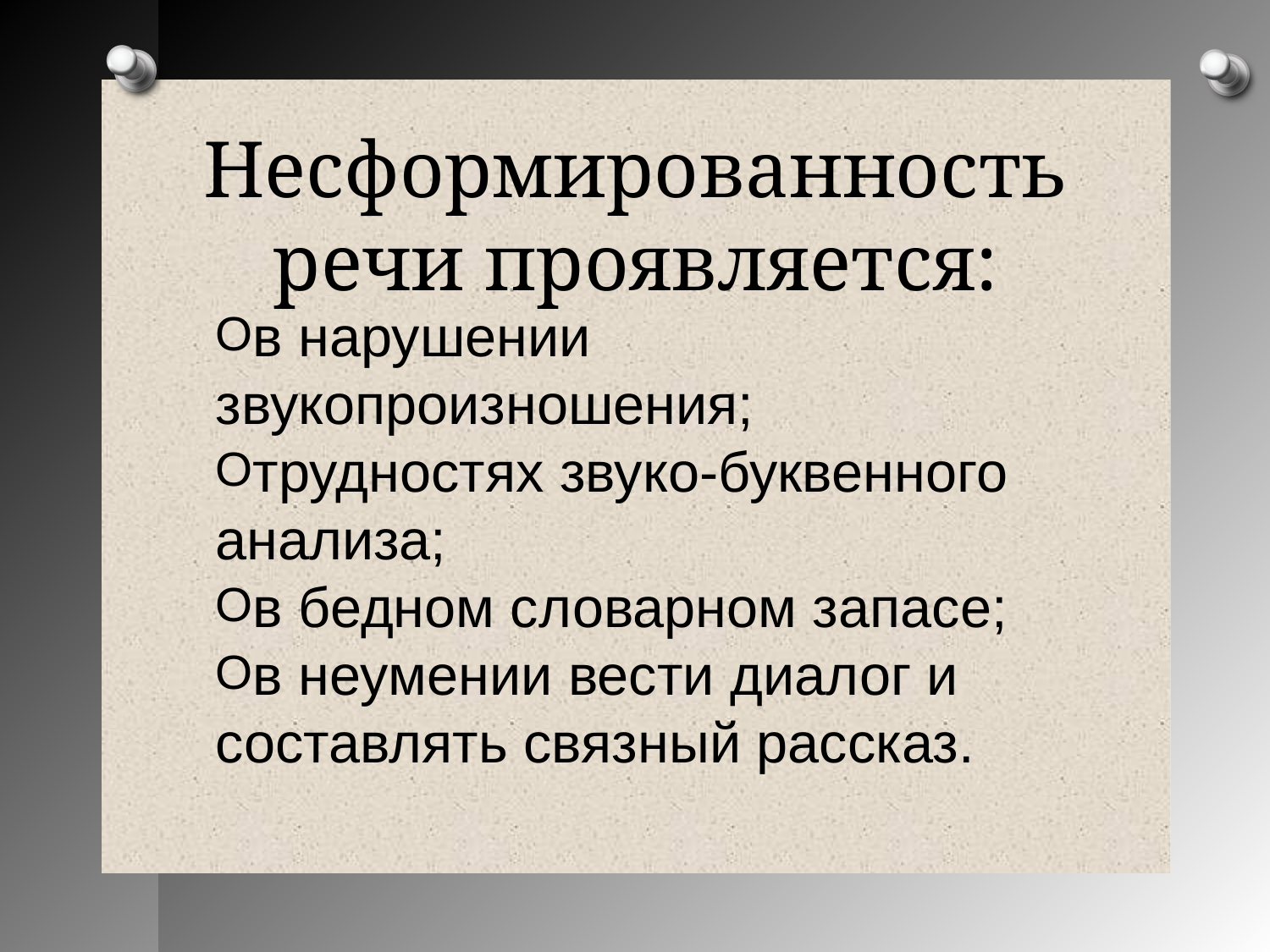

Несформированность речи проявляется:
в нарушении звукопроизношения;
трудностях звуко-буквенного анализа;
в бедном словарном запасе;
в неумении вести диалог и составлять связный рассказ.